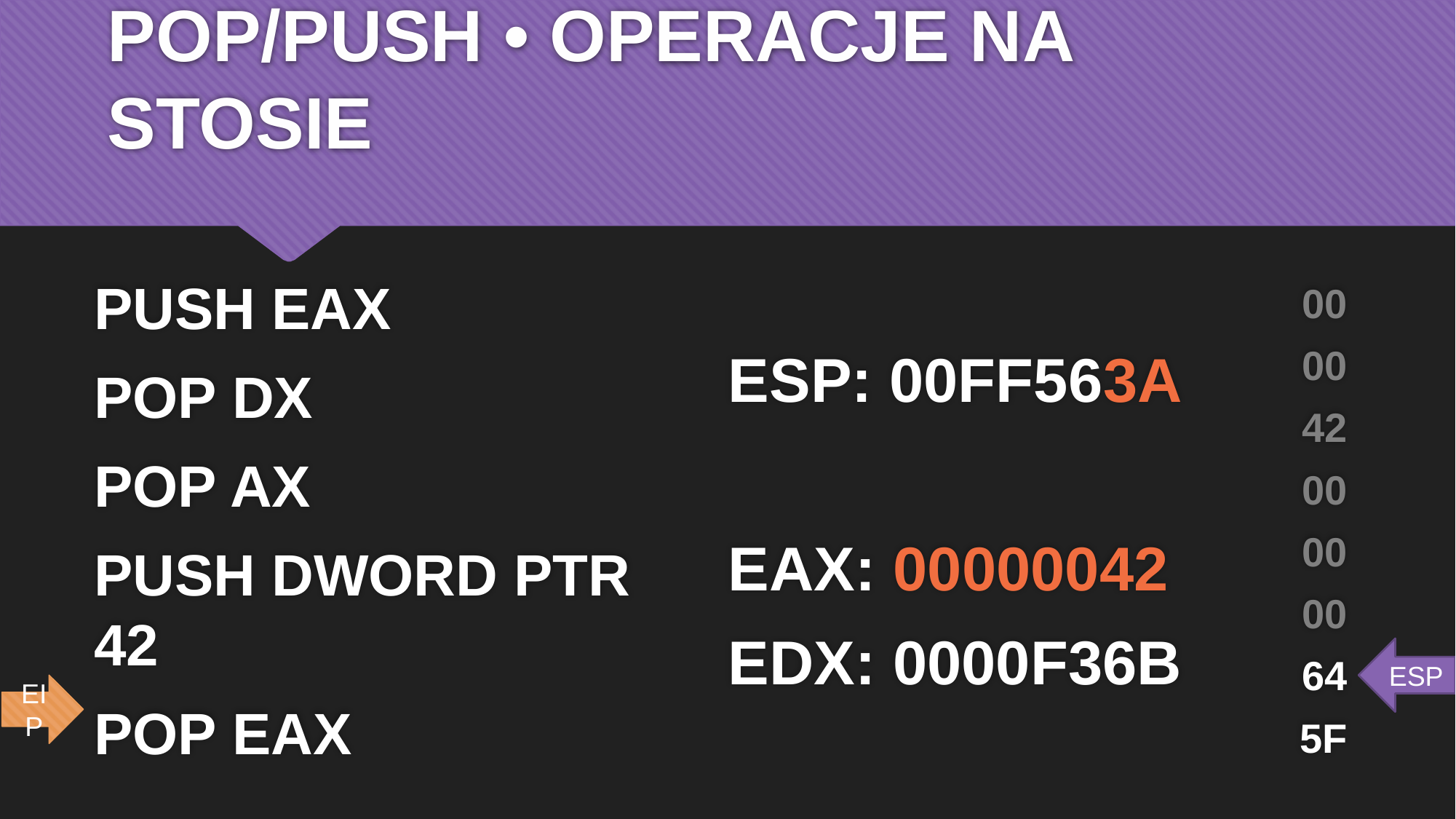

# POP/PUSH • OPERACJE NA STOSIE
PUSH EAX
POP DX
POP AX
PUSH DWORD PTR 42
POP EAX
ESP: 00FF563A

EAX: 00000042
EDX: 0000F36B
00
00
42
00
00
00
64
5F
ESP
EIP